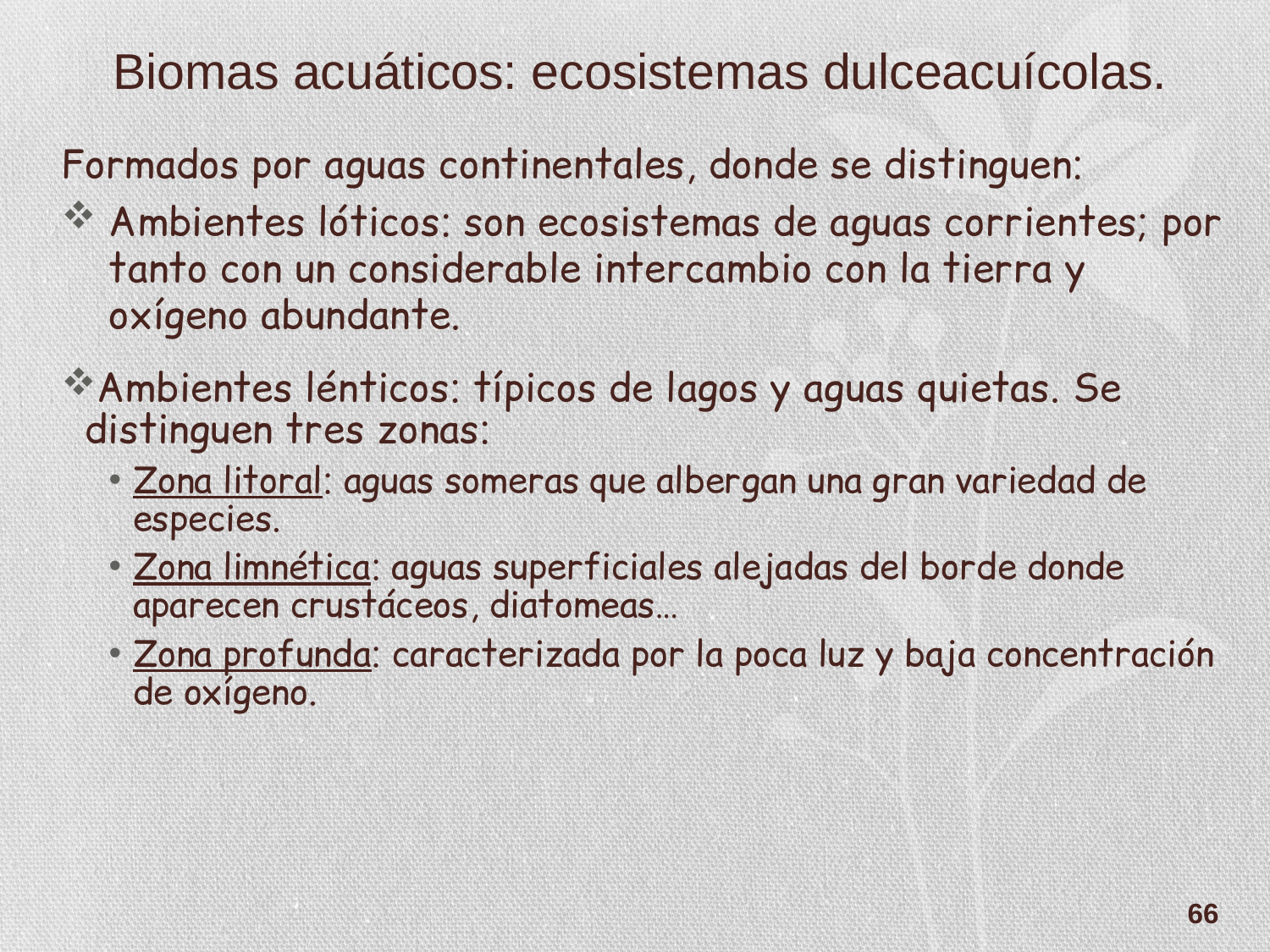

Biomas acuáticos: ecosistemas dulceacuícolas.
Formados por aguas continentales, donde se distinguen:
Ambientes lóticos: son ecosistemas de aguas corrientes; por tanto con un considerable intercambio con la tierra y oxígeno abundante.

Ambientes lénticos: típicos de lagos y aguas quietas. Se distinguen tres zonas:
Zona litoral: aguas someras que albergan una gran variedad de especies.
Zona limnética: aguas superficiales alejadas del borde donde aparecen crustáceos, diatomeas…
Zona profunda: caracterizada por la poca luz y baja concentración de oxígeno.

66